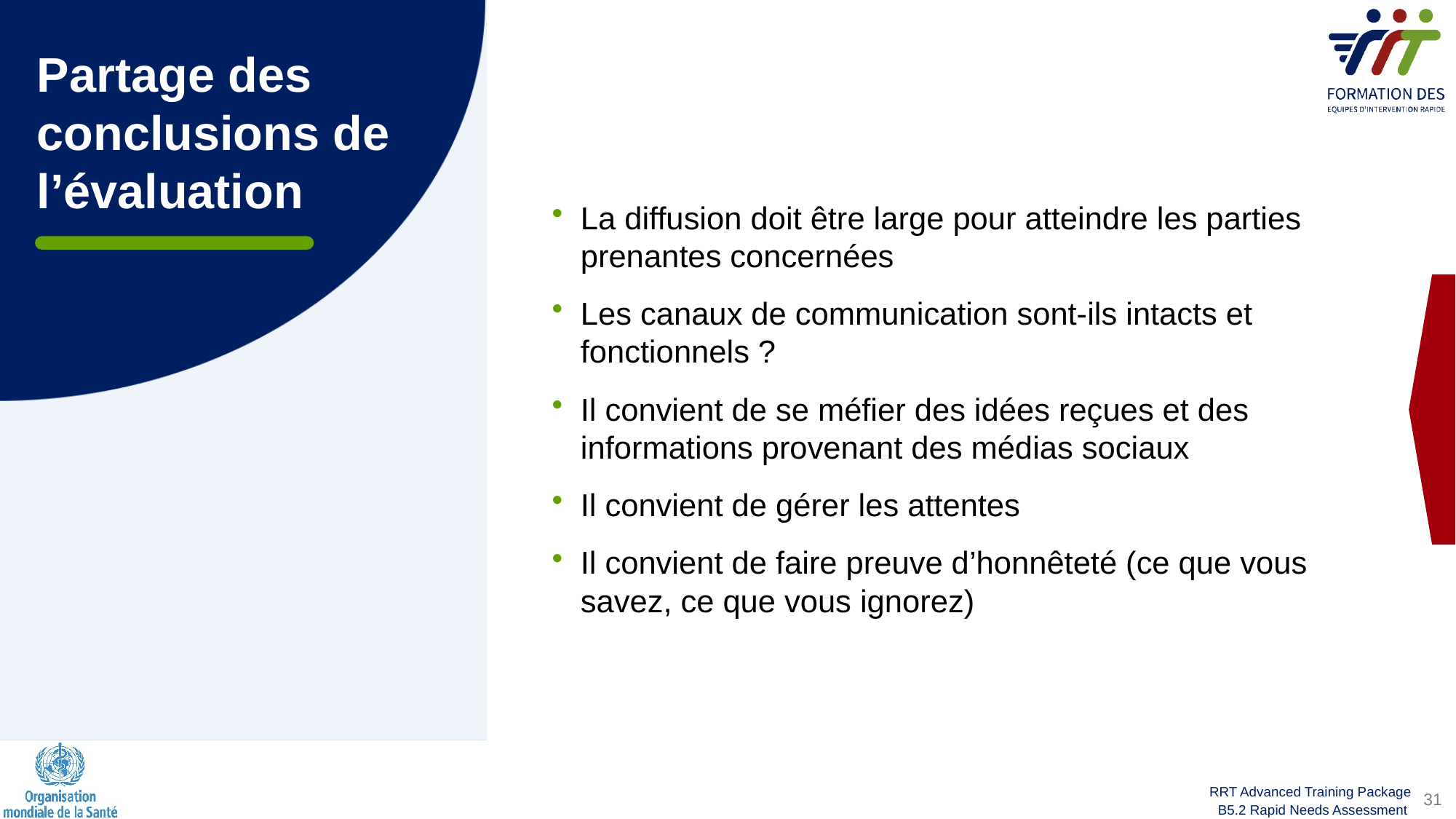

Partage des conclusions de l’évaluation
La diffusion doit être large pour atteindre les parties prenantes concernées
Les canaux de communication sont-ils intacts et fonctionnels ?
Il convient de se méfier des idées reçues et des informations provenant des médias sociaux
Il convient de gérer les attentes
Il convient de faire preuve d’honnêteté (ce que vous savez, ce que vous ignorez)